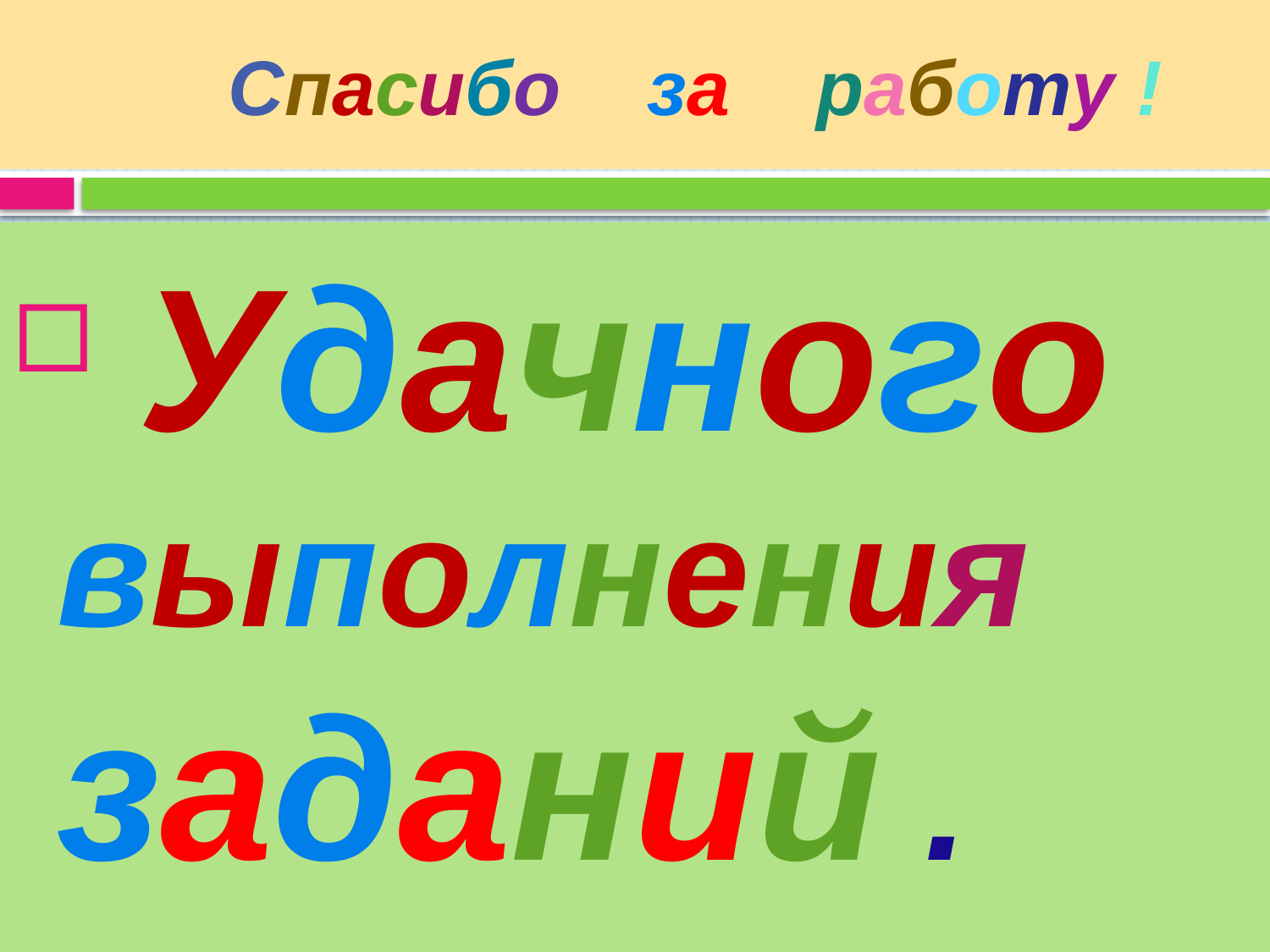

# Спасибо    за    работу !
 Удачного выполнения заданий .